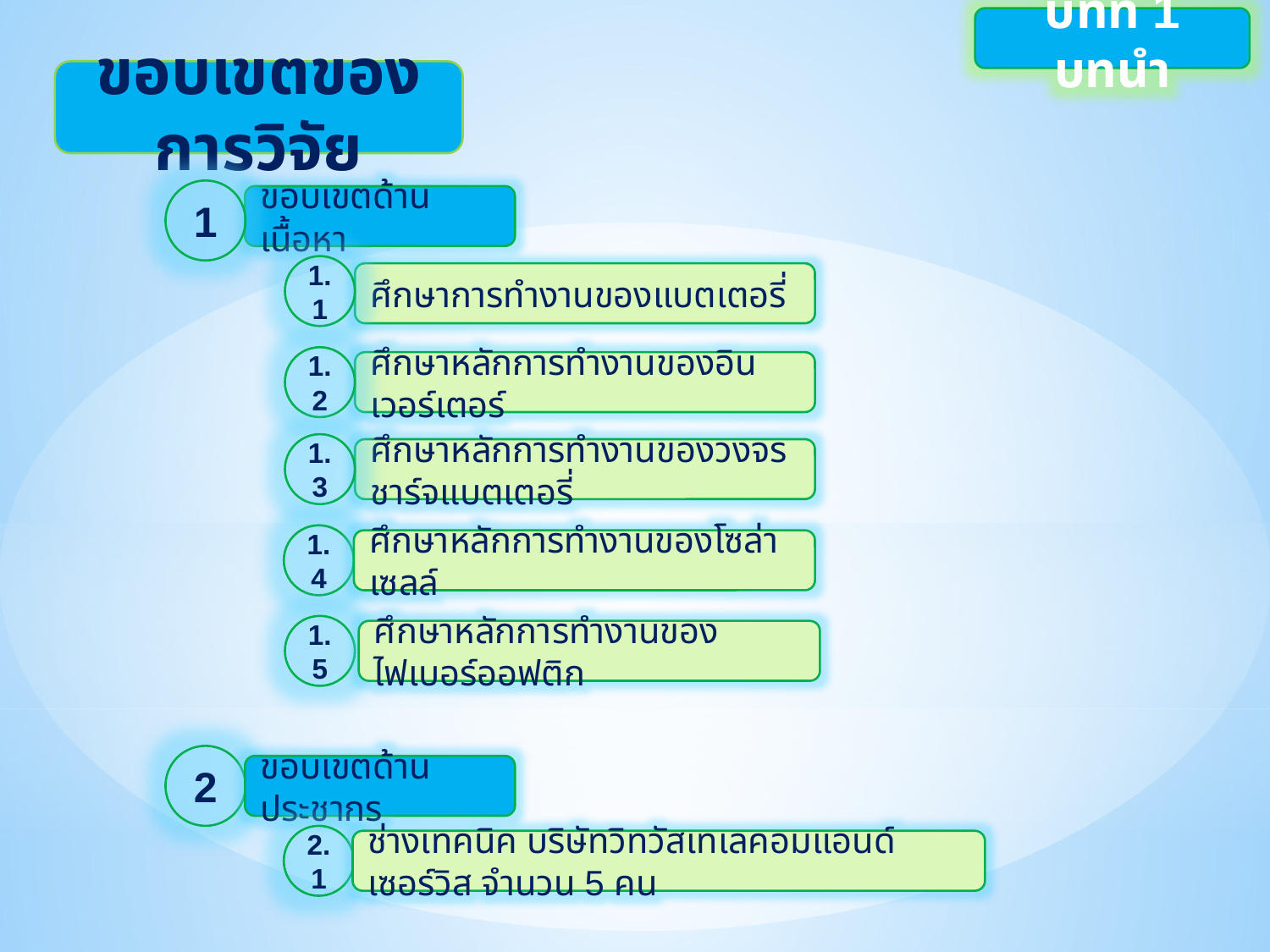

บทที่ 1 บทนำ
ขอบเขตของการวิจัย
1
ขอบเขตด้านเนื้อหา
1.1
ศึกษาการทำงานของแบตเตอรี่
1.2
ศึกษาหลักการทำงานของอินเวอร์เตอร์
1.3
ศึกษาหลักการทำงานของวงจรชาร์จแบตเตอรี่
1.4
ศึกษาหลักการทำงานของโซล่าเซลล์
1.5
ศึกษาหลักการทำงานของไฟเบอร์ออฟติก
2
ขอบเขตด้านประชากร
2.1
ช่างเทคนิค บริษัทวิทวัสเทเลคอมแอนด์เซอร์วิส จำนวน 5 คน